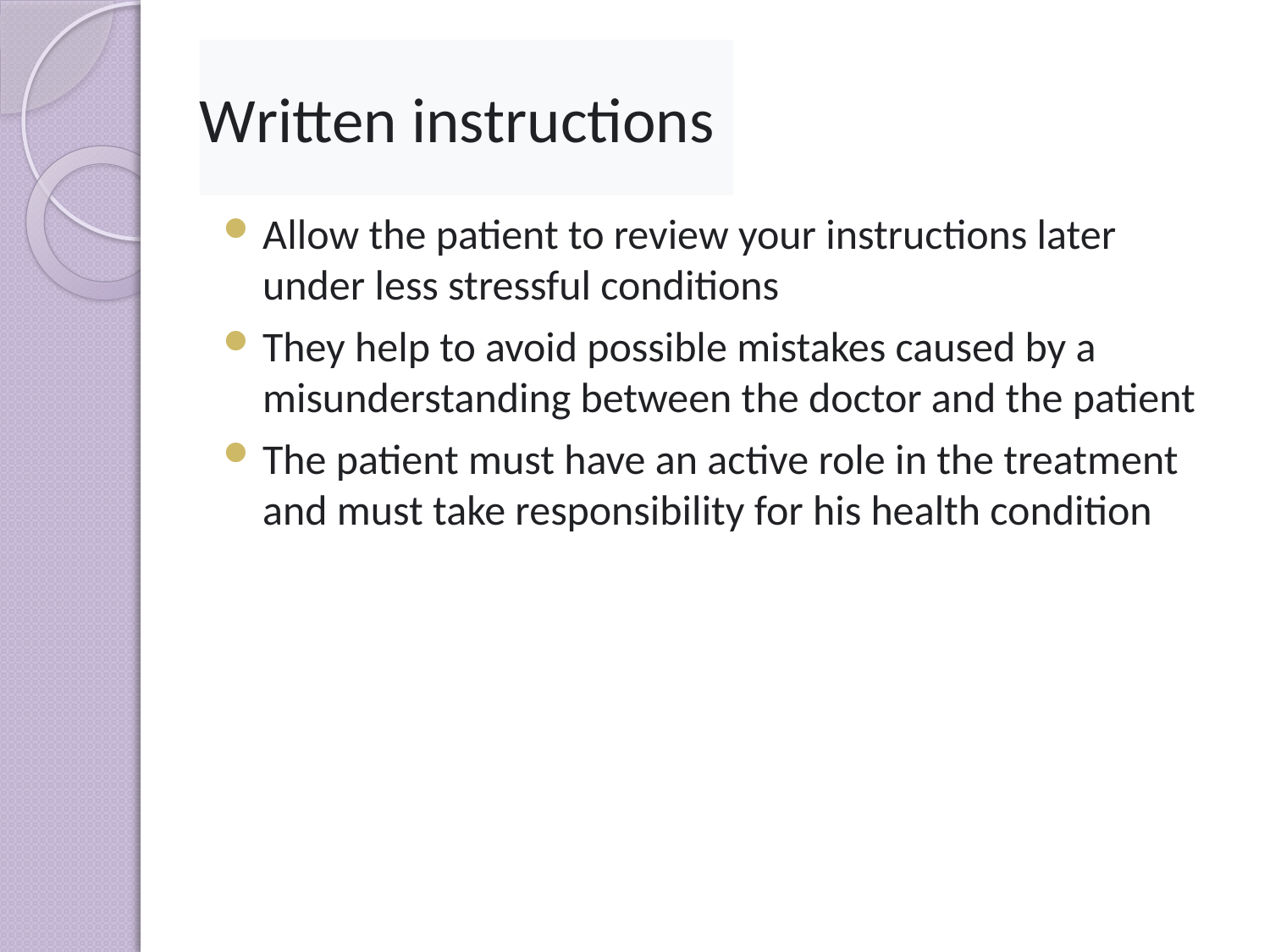

# Written instructions
Allow the patient to review your instructions later under less stressful conditions
They help to avoid possible mistakes caused by a misunderstanding between the doctor and the patient
The patient must have an active role in the treatment and must take responsibility for his health condition